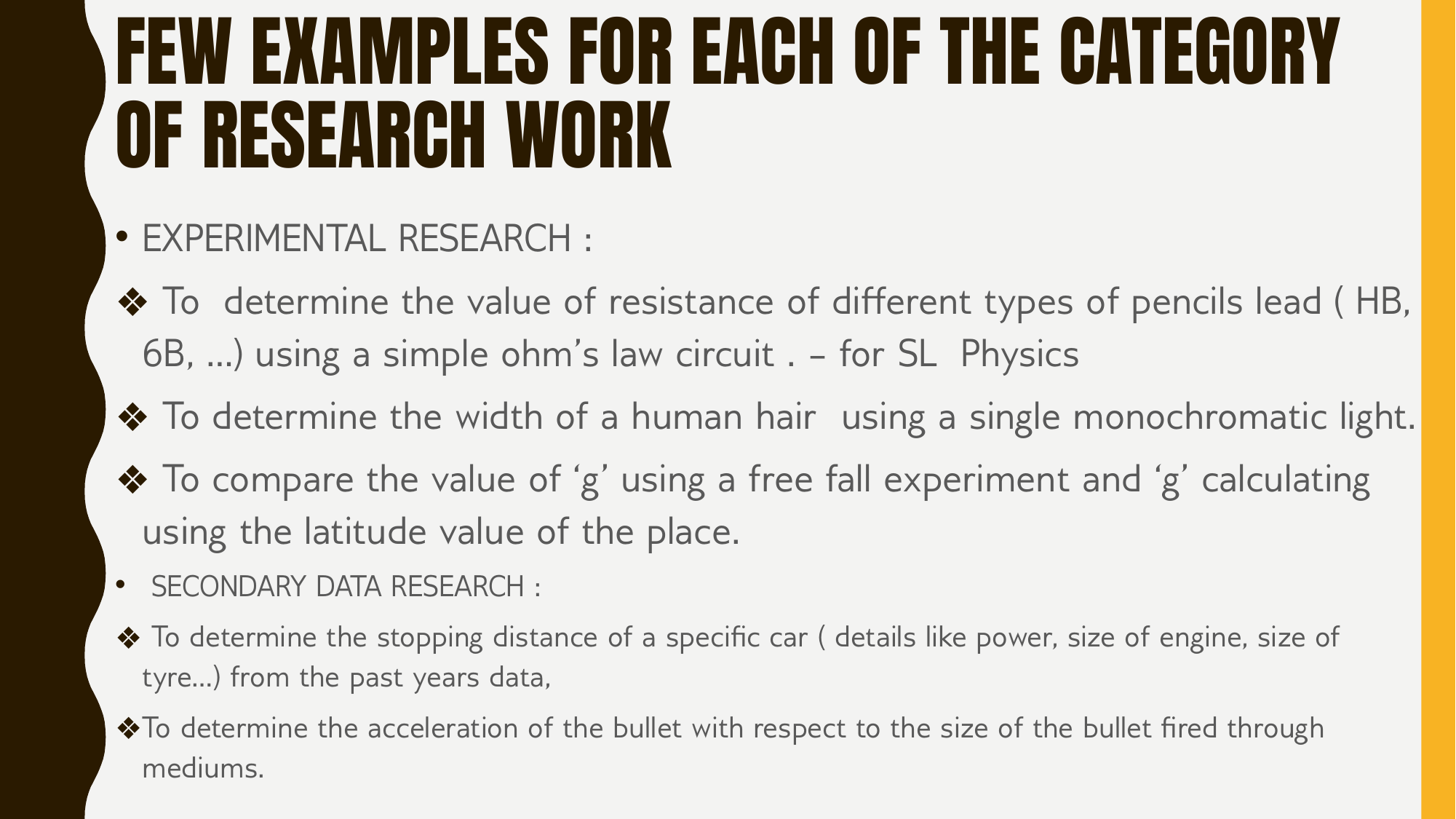

# FEW EXAMPLES FOR EACH OF THE CATEGORY OF RESEARCH WORK
EXPERIMENTAL RESEARCH :
 To  determine the value of resistance of different types of pencils lead ( HB, 6B, …) using a simple ohm’s law circuit . – for SL  Physics
 To determine the width of a human hair  using a single monochromatic light.
 To compare the value of ‘g’ using a free fall experiment and ‘g’ calculating using the latitude value of the place.
 SECONDARY DATA RESEARCH :
 To determine the stopping distance of a specific car ( details like power, size of engine, size of tyre…) from the past years data,
To determine the acceleration of the bullet with respect to the size of the bullet fired through mediums.